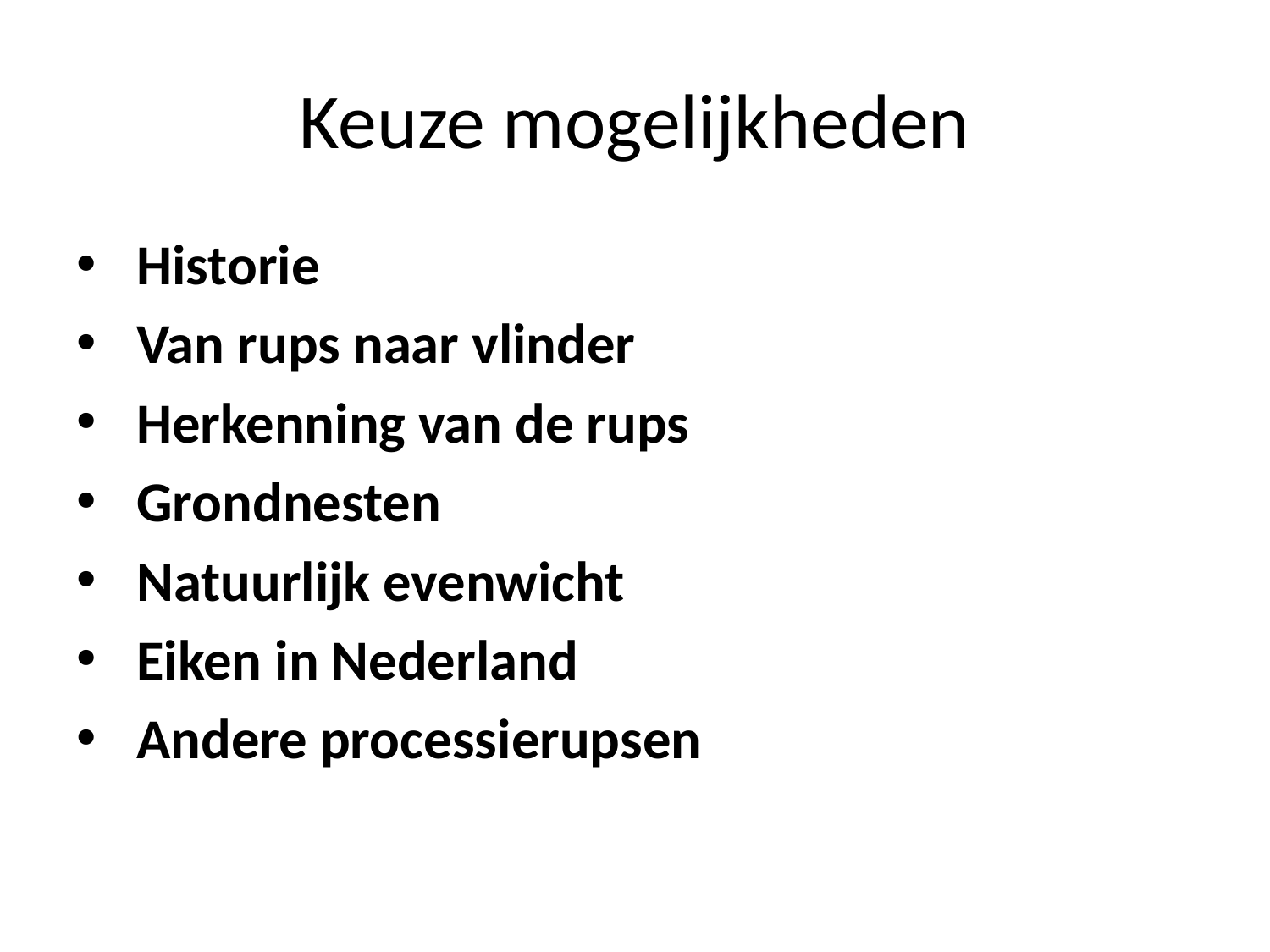

# Keuze mogelijkheden
 Historie
 Van rups naar vlinder
 Herkenning van de rups
 Grondnesten
 Natuurlijk evenwicht
 Eiken in Nederland
 Andere processierupsen